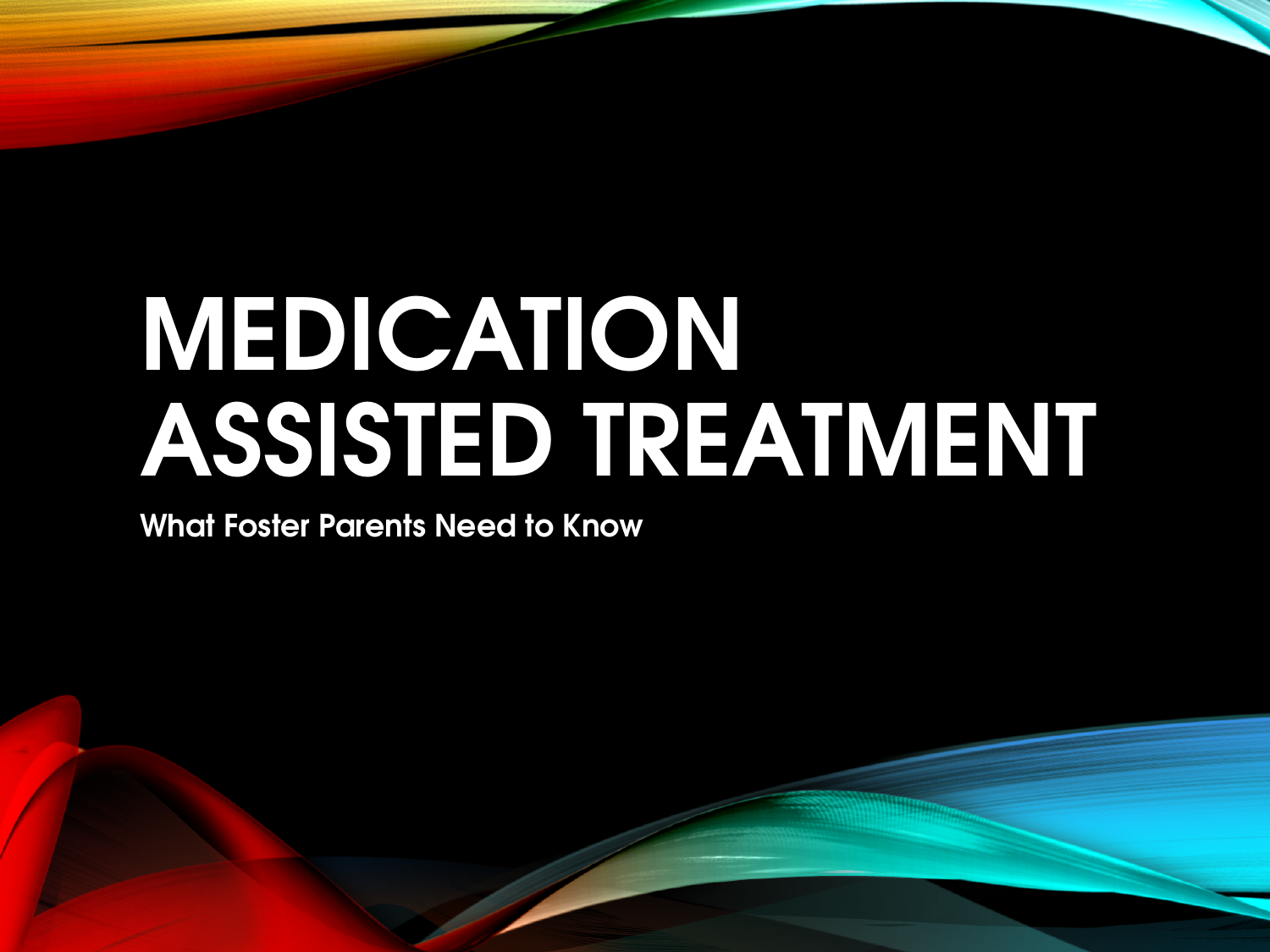

# Medication Assisted Treatment
What Foster Parents Need to Know